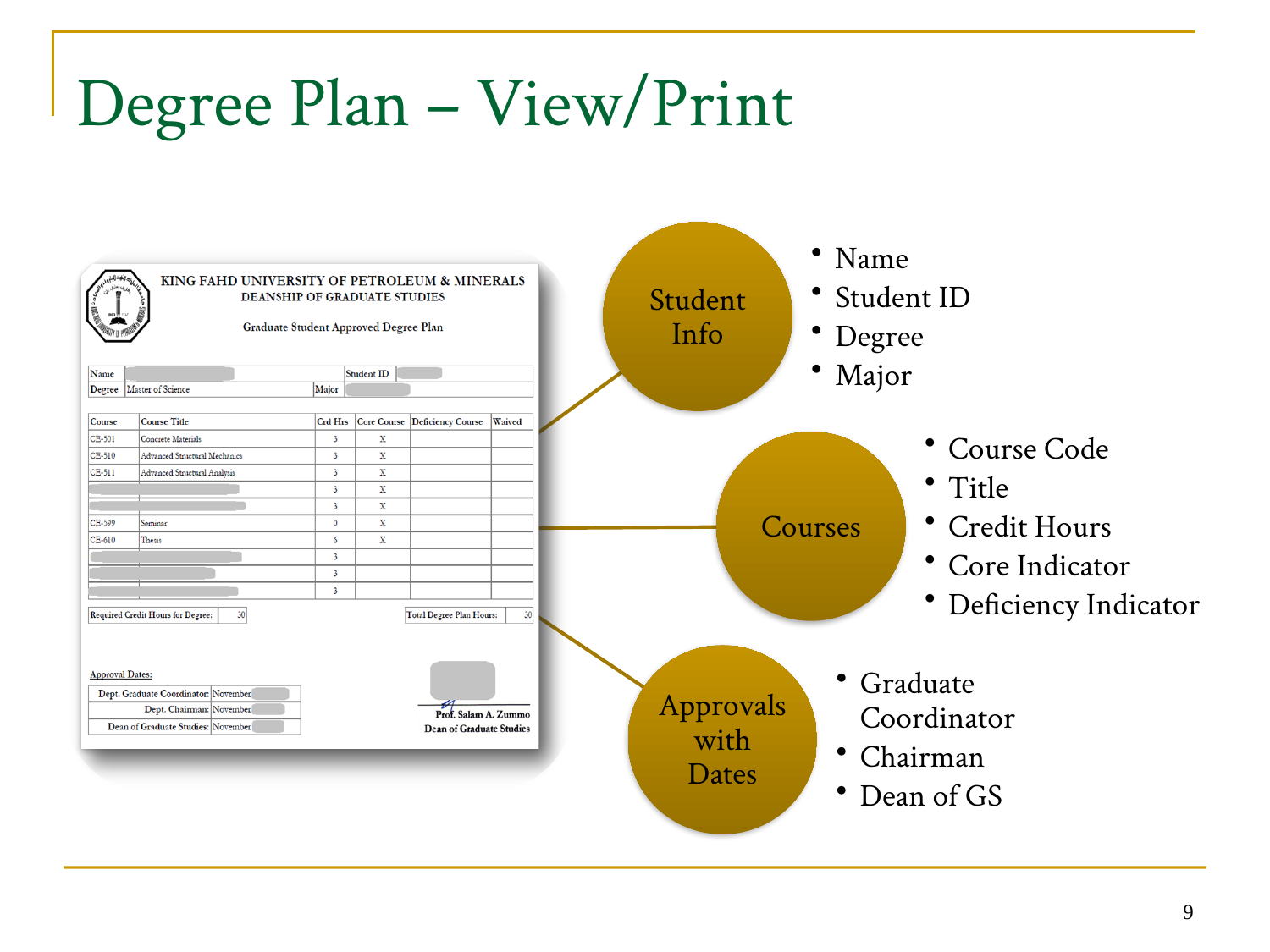

# Degree Plan – View/Print
Student Info
Name
Student ID
Degree
Major
Courses
Course Code
Title
Credit Hours
Core Indicator
Deficiency Indicator
Approvals with Dates
Graduate Coordinator
Chairman
Dean of GS
9